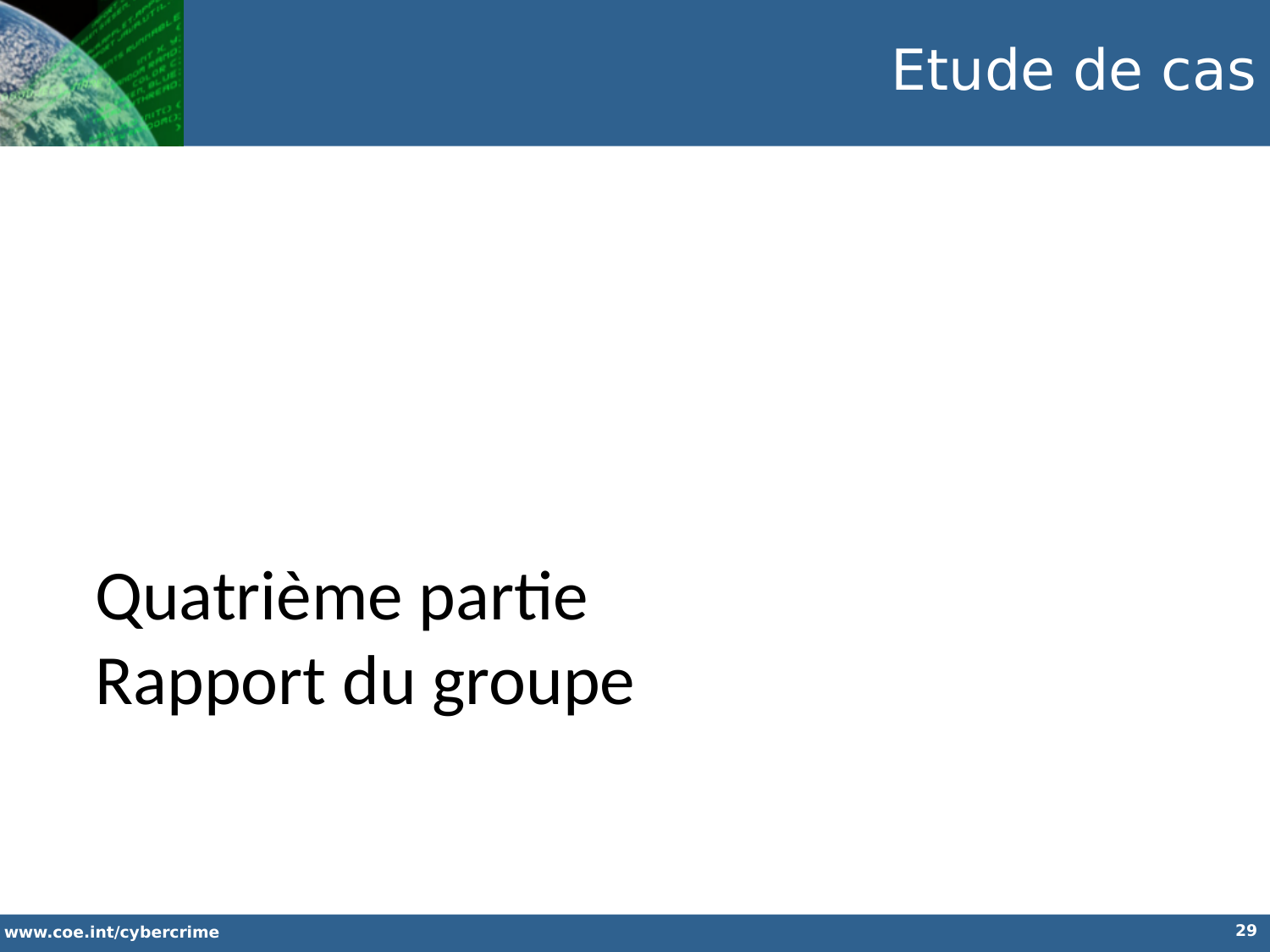

Etude de cas
Quatrième partie Rapport du groupe
29